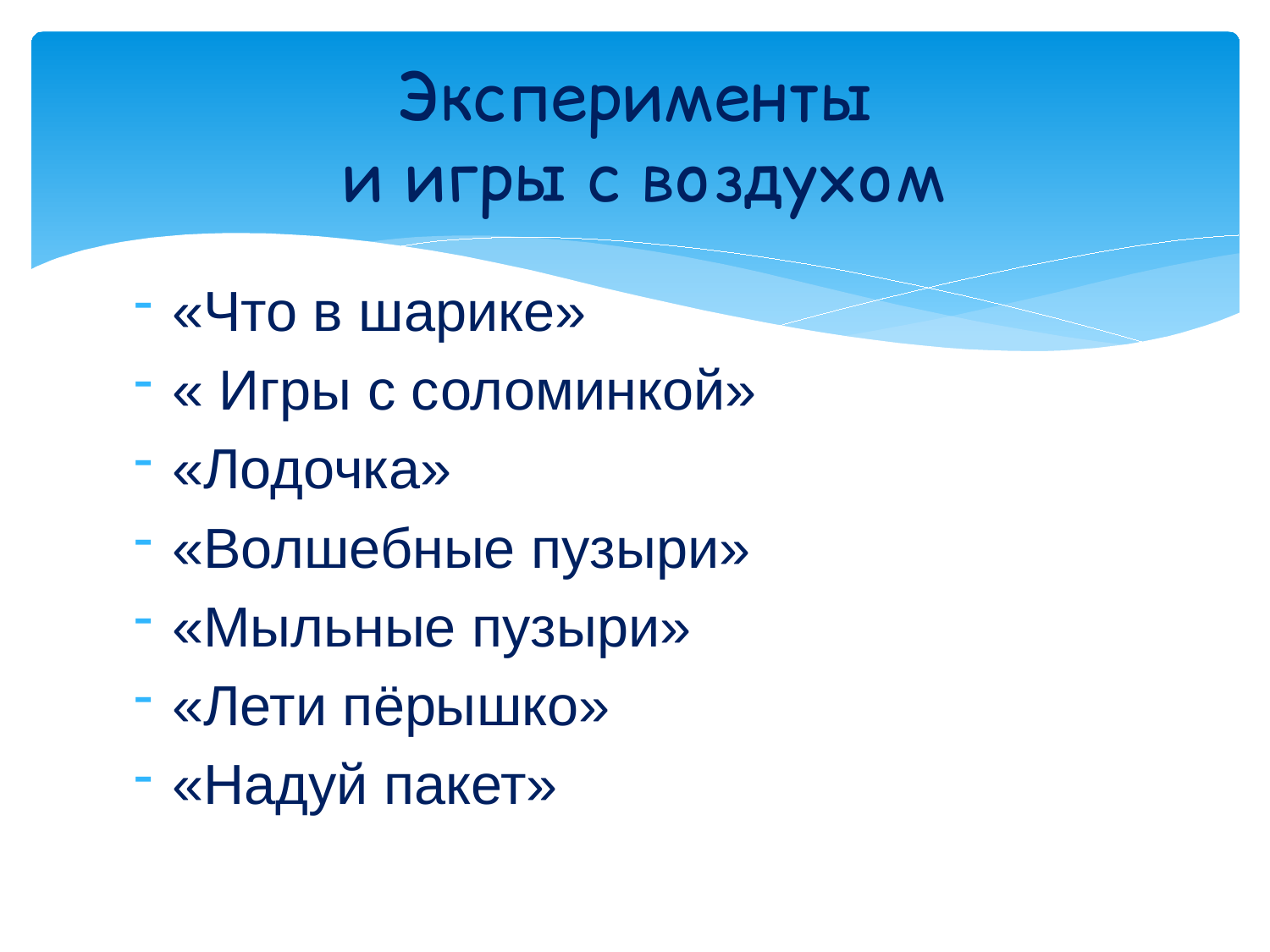

# Эксперименты и игры с воздухом

«Что в шарике»
« Игры с соломинкой»
«Лодочка»
«Волшебные пузыри»
«Мыльные пузыри»
«Лети пёрышко»
«Надуй пакет»